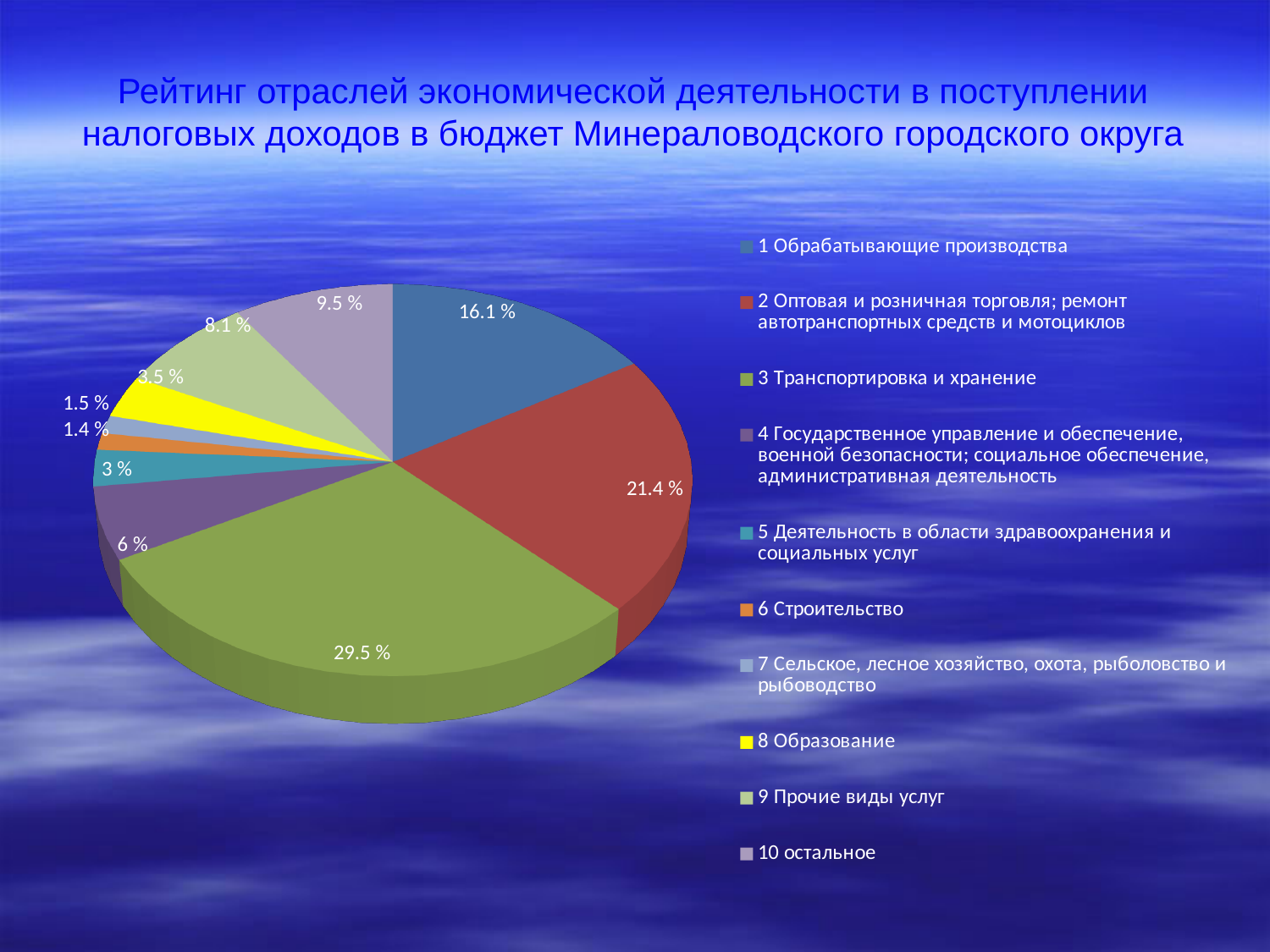

# Рейтинг отраслей экономической деятельности в поступлении налоговых доходов в бюджет Минераловодского городского округа

[unsupported chart]